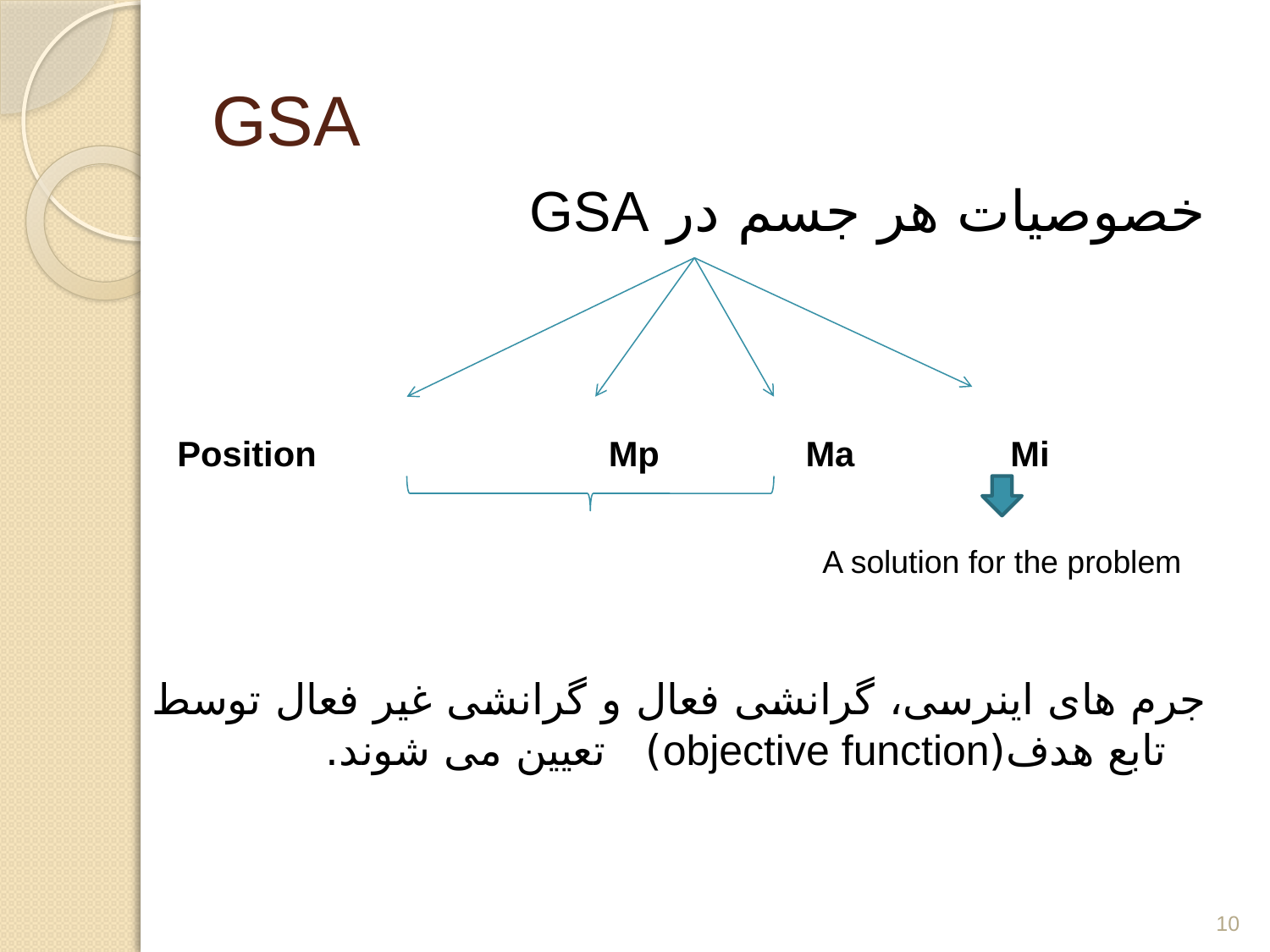

# GSA
خصوصیات هر جسم در GSA

          Position                              Mp               Ma                Mi

جرم های اینرسی، گرانشی فعال و گرانشی غیر فعال توسط تابع هدف(objective function)   تعیین می شوند.

A solution for the problem
10